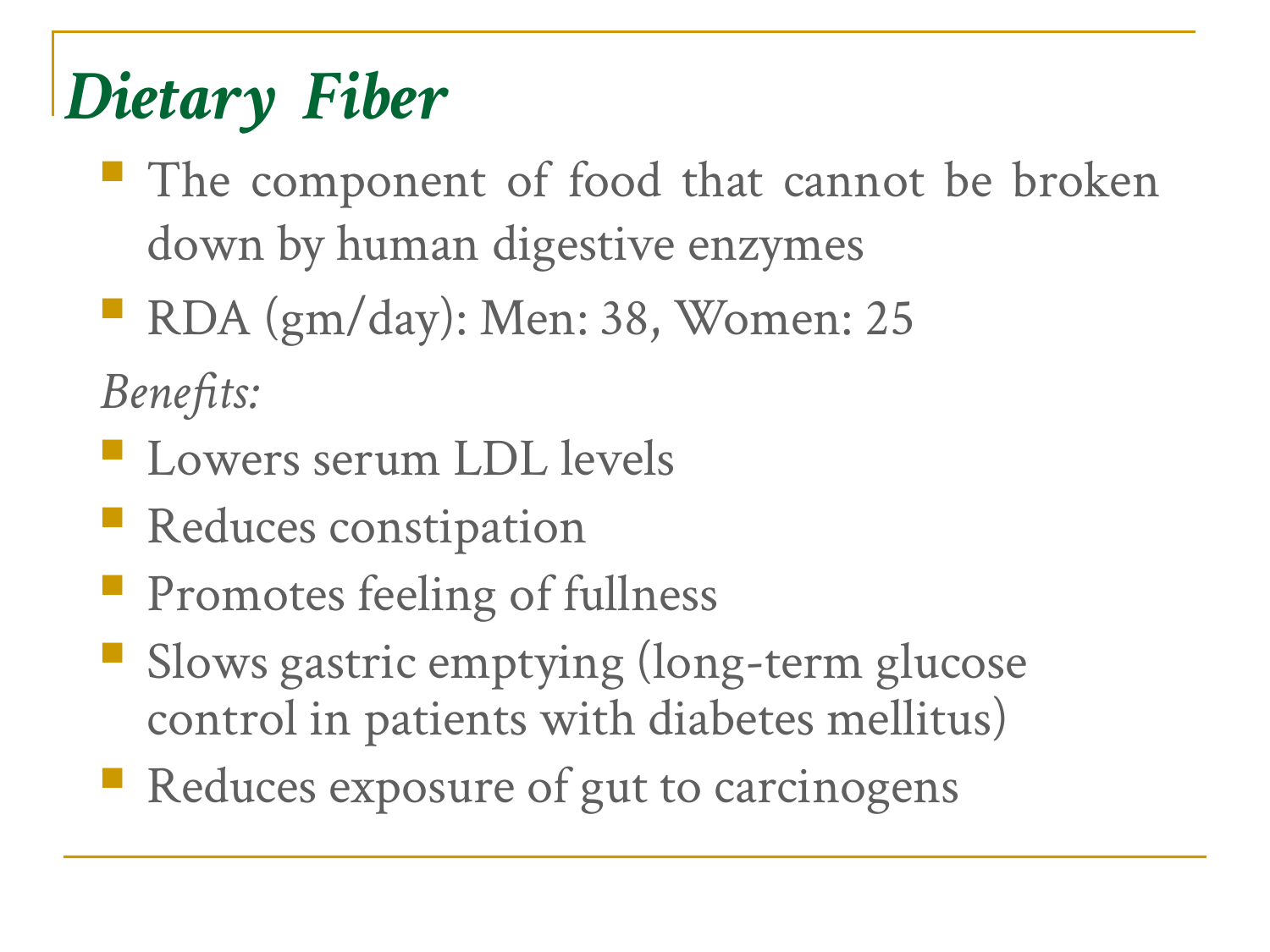

# Dietary  Fiber
The component of food that cannot be broken down by human digestive enzymes
RDA (gm/day): Men: 38, Women: 25
Benefits:
Lowers serum LDL levels
Reduces constipation
Promotes feeling of fullness
Slows gastric emptying (long-term glucose control in patients with diabetes mellitus)
Reduces exposure of gut to carcinogens